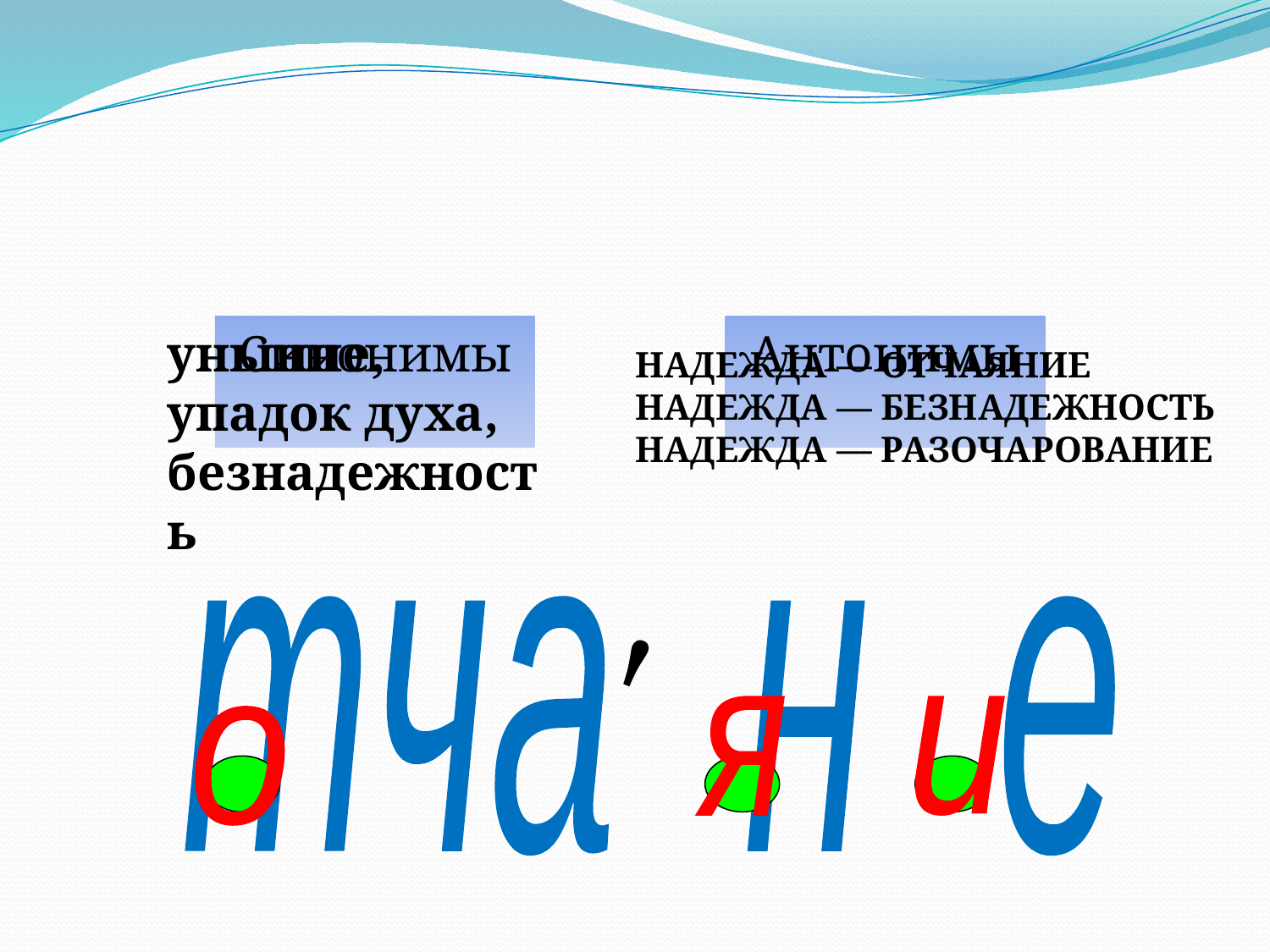

уныние, упадок духа, безнадежность
Синонимы

Антонимы

НАДЕЖДА — ОТЧАЯНИЕ
НАДЕЖДА — БЕЗНАДЕЖНОСТЬ
НАДЕЖДА — РАЗОЧАРОВАНИЕ
  тча  н  е
′
я
и
о